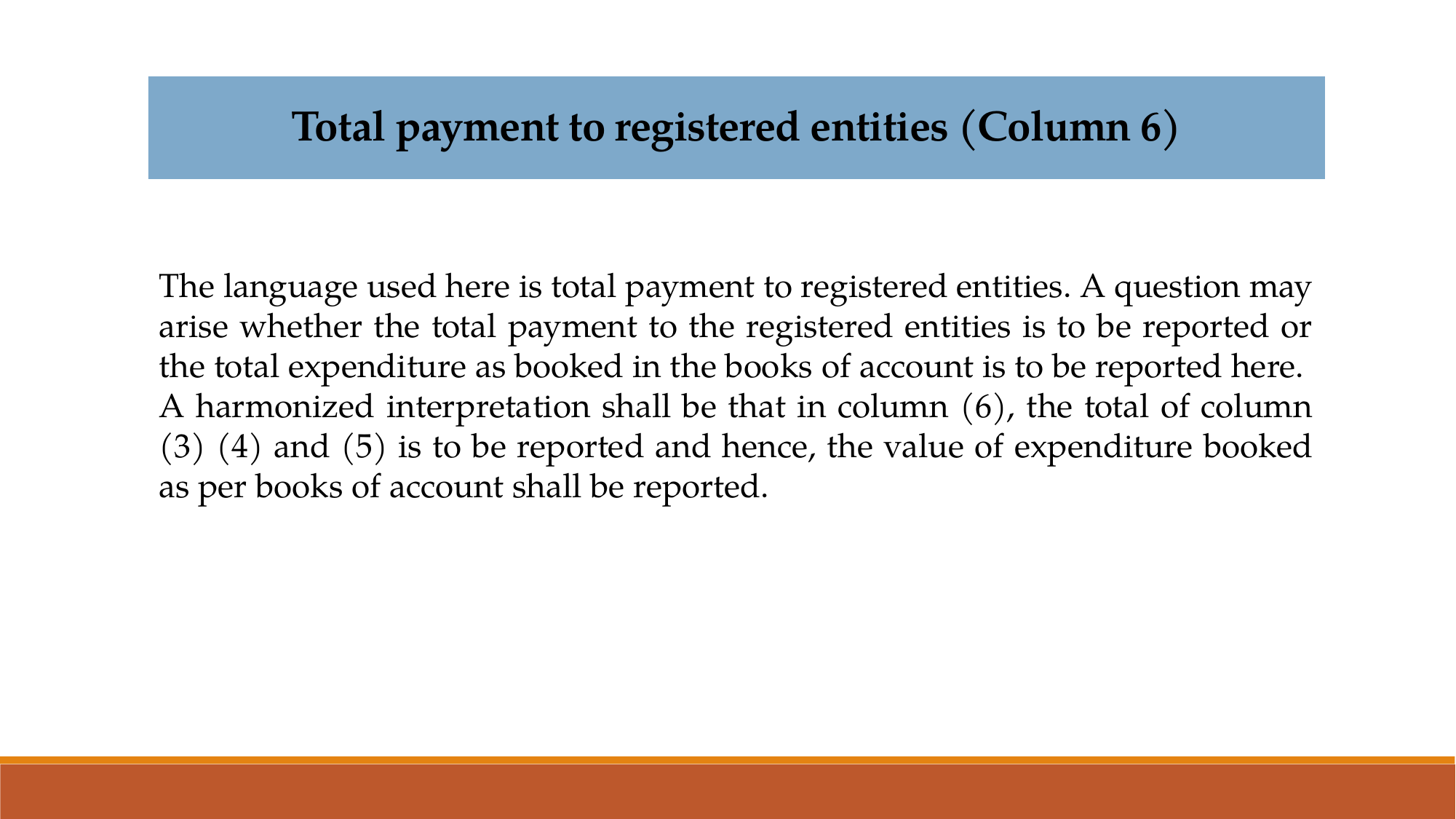

Total payment to registered entities (Column 6)

The language used here is total payment to registered entities. A question may arise whether the total payment to the registered entities is to be reported or the total expenditure as booked in the books of account is to be reported here.  A harmonized interpretation shall be that in column (6), the total of column (3) (4) and (5) is to be reported and hence, the value of expenditure booked as per books of account shall be reported.